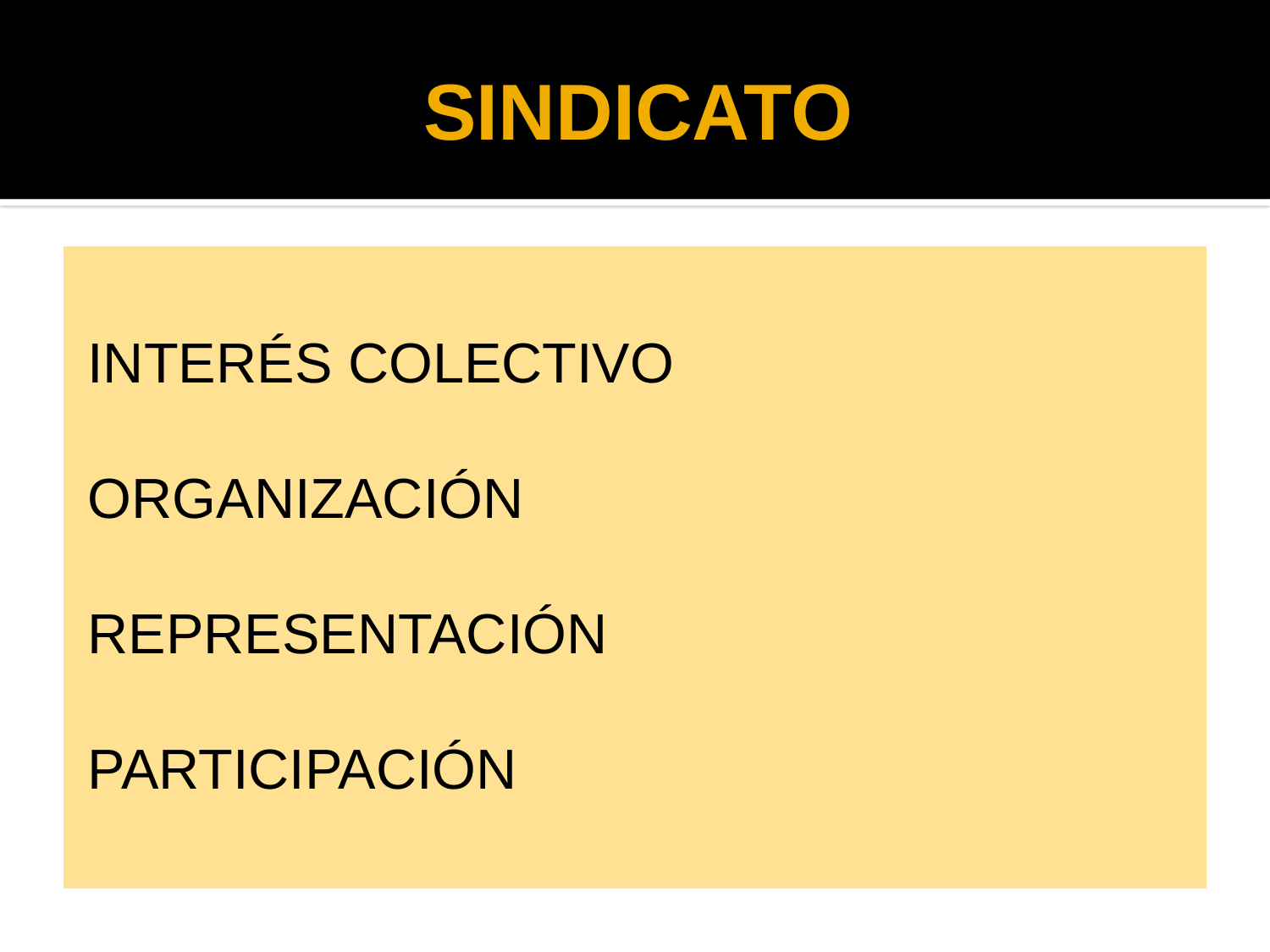

# SINDICATO

INTERÉS COLECTIVO

ORGANIZACIÓN

REPRESENTACIÓN

PARTICIPACIÓN